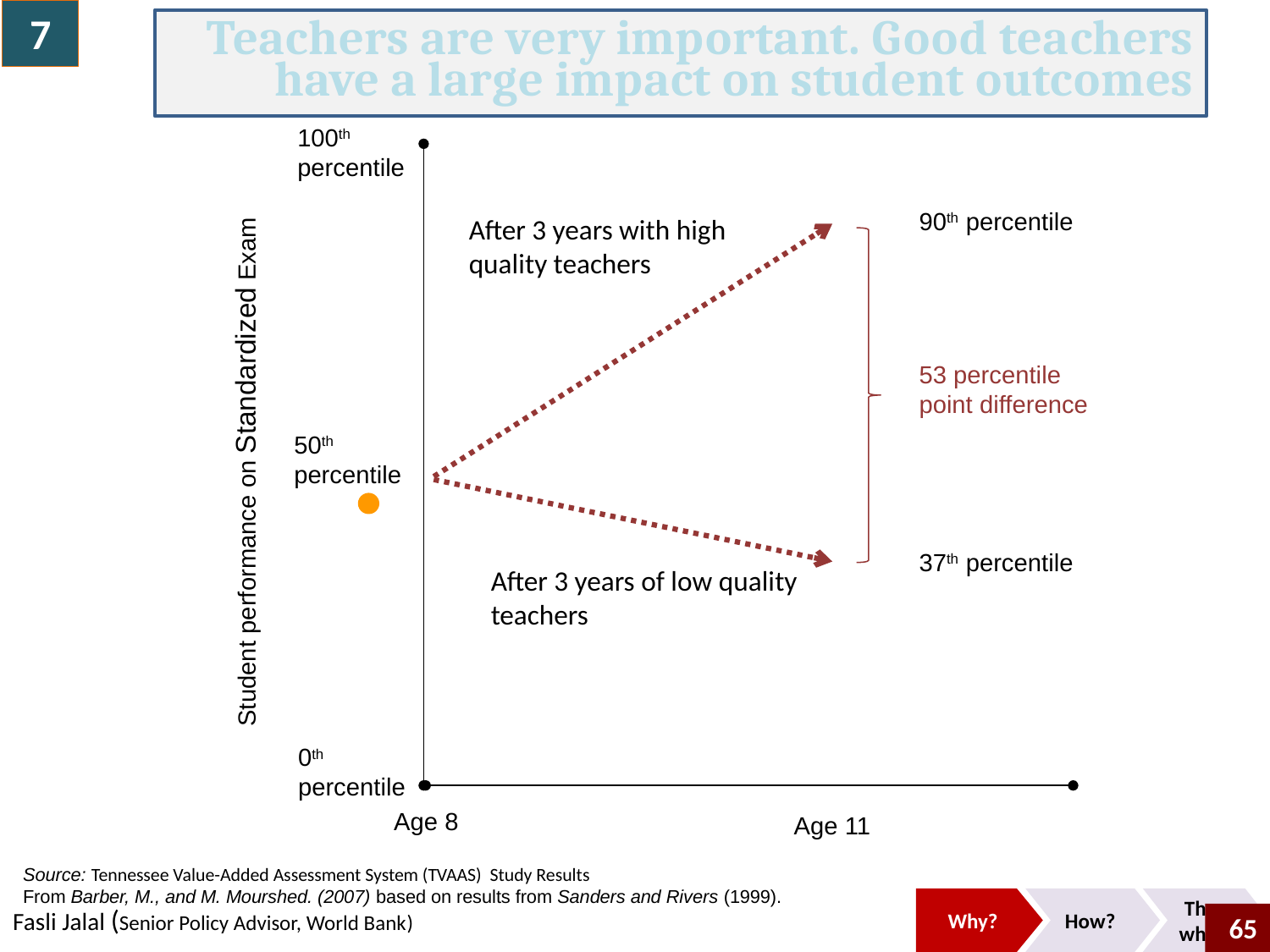

7
Teachers are very important. Good teachers have a large impact on student outcomes
100th
percentile
90th percentile
After 3 years with high quality teachers

53 percentile
point difference
50th
percentile
Student performance on Standardized Exam

37th percentile
After 3 years of low quality teachers
0th
percentile
Age 8
Age 11
Source: Tennessee Value-Added Assessment System (TVAAS)  Study Results
From Barber, M., and M. Mourshed. (2007) based on results from Sanders and Rivers (1999).

65
Why?
How?
Then what?
 Fasli Jalal (Senior Policy Advisor, World Bank)
65